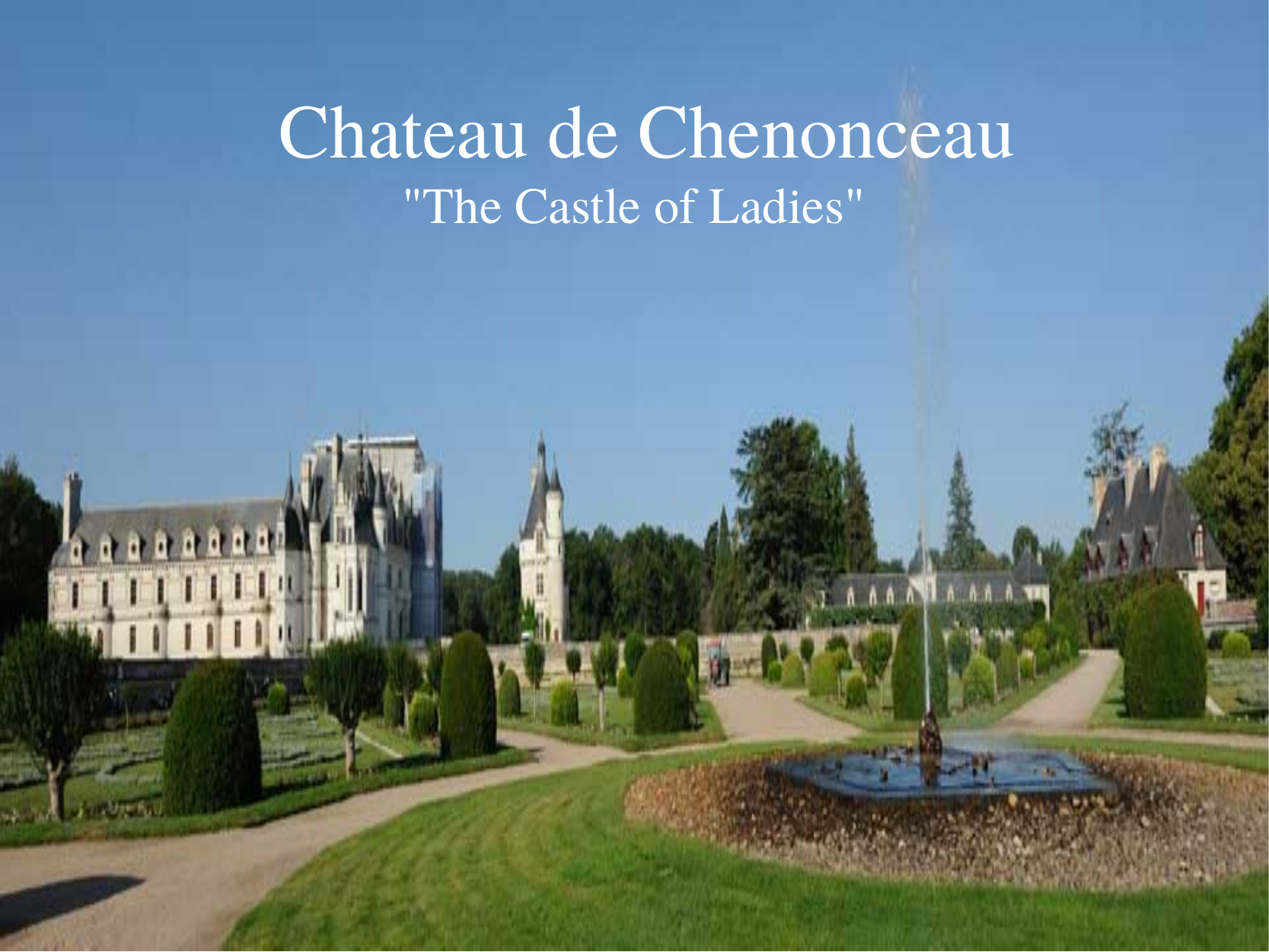

# Chateau de Chenonceau
"The Castle of Ladies"